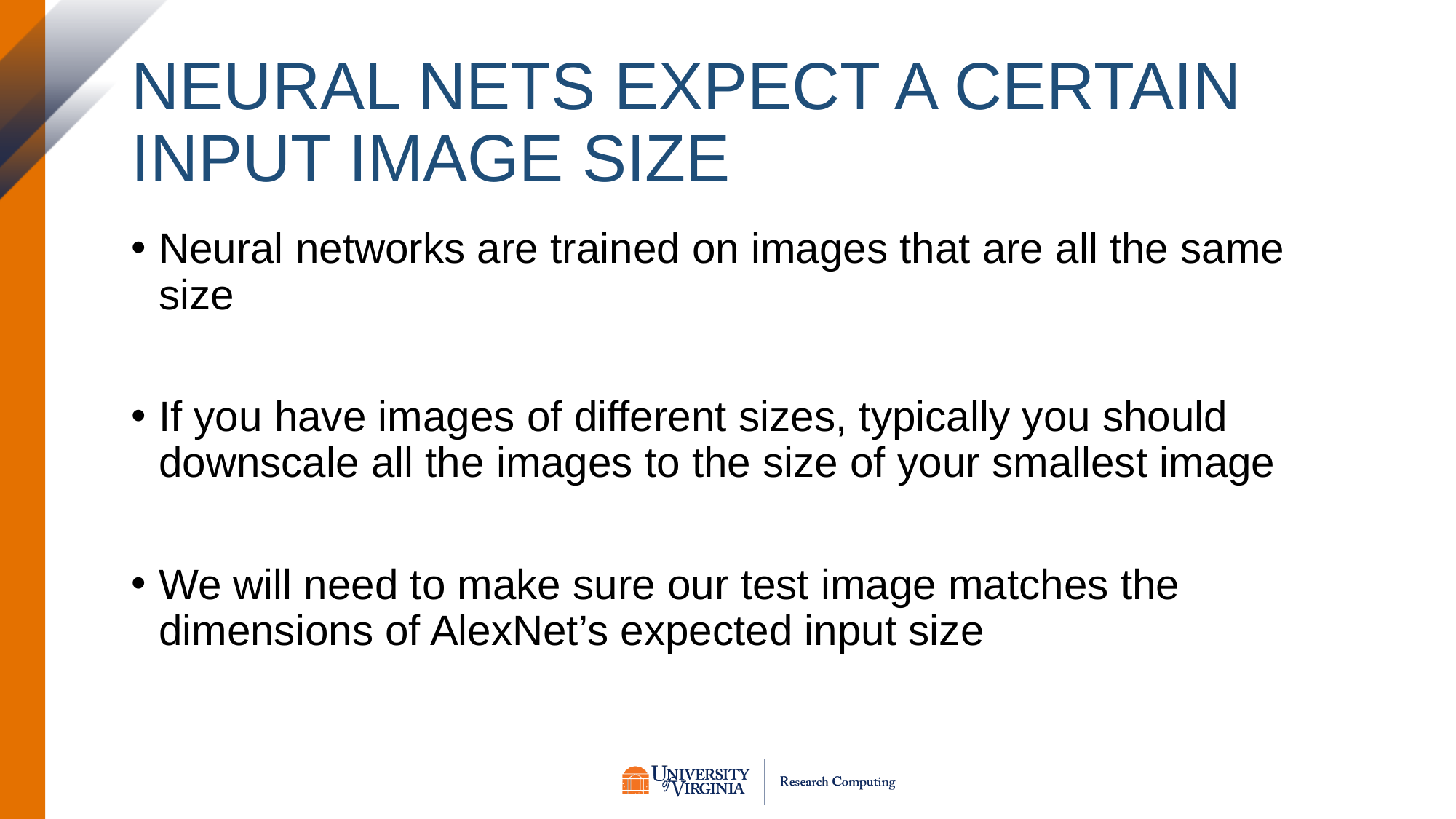

# Neural nets expect a certain input image size
Neural networks are trained on images that are all the same size

If you have images of different sizes, typically you should downscale all the images to the size of your smallest image

We will need to make sure our test image matches the dimensions of AlexNet’s expected input size